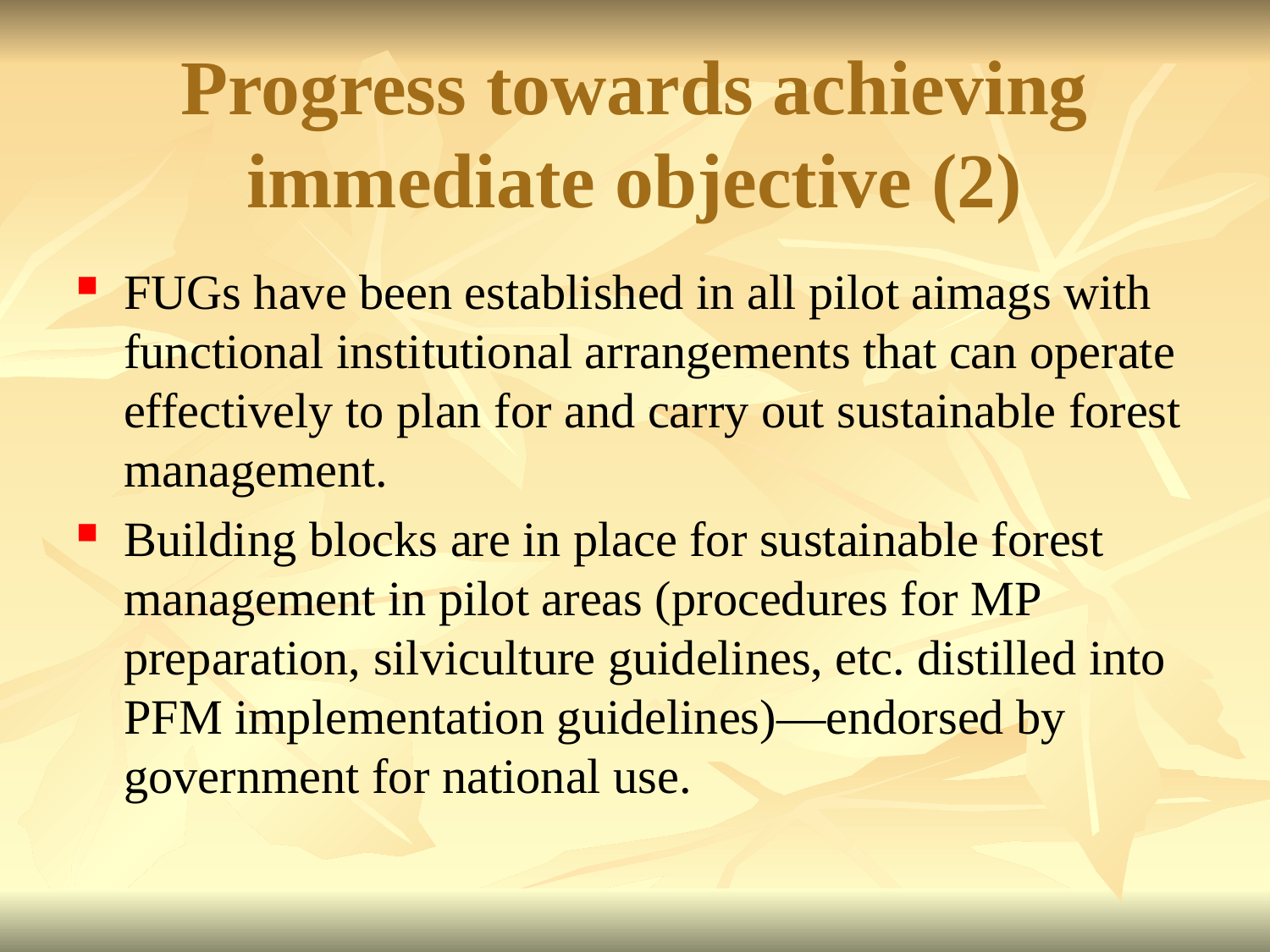

# Progress towards achieving immediate objective (2)
FUGs have been established in all pilot aimags with functional institutional arrangements that can operate effectively to plan for and carry out sustainable forest management.
Building blocks are in place for sustainable forest management in pilot areas (procedures for MP preparation, silviculture guidelines, etc. distilled into PFM implementation guidelines)—endorsed by government for national use.